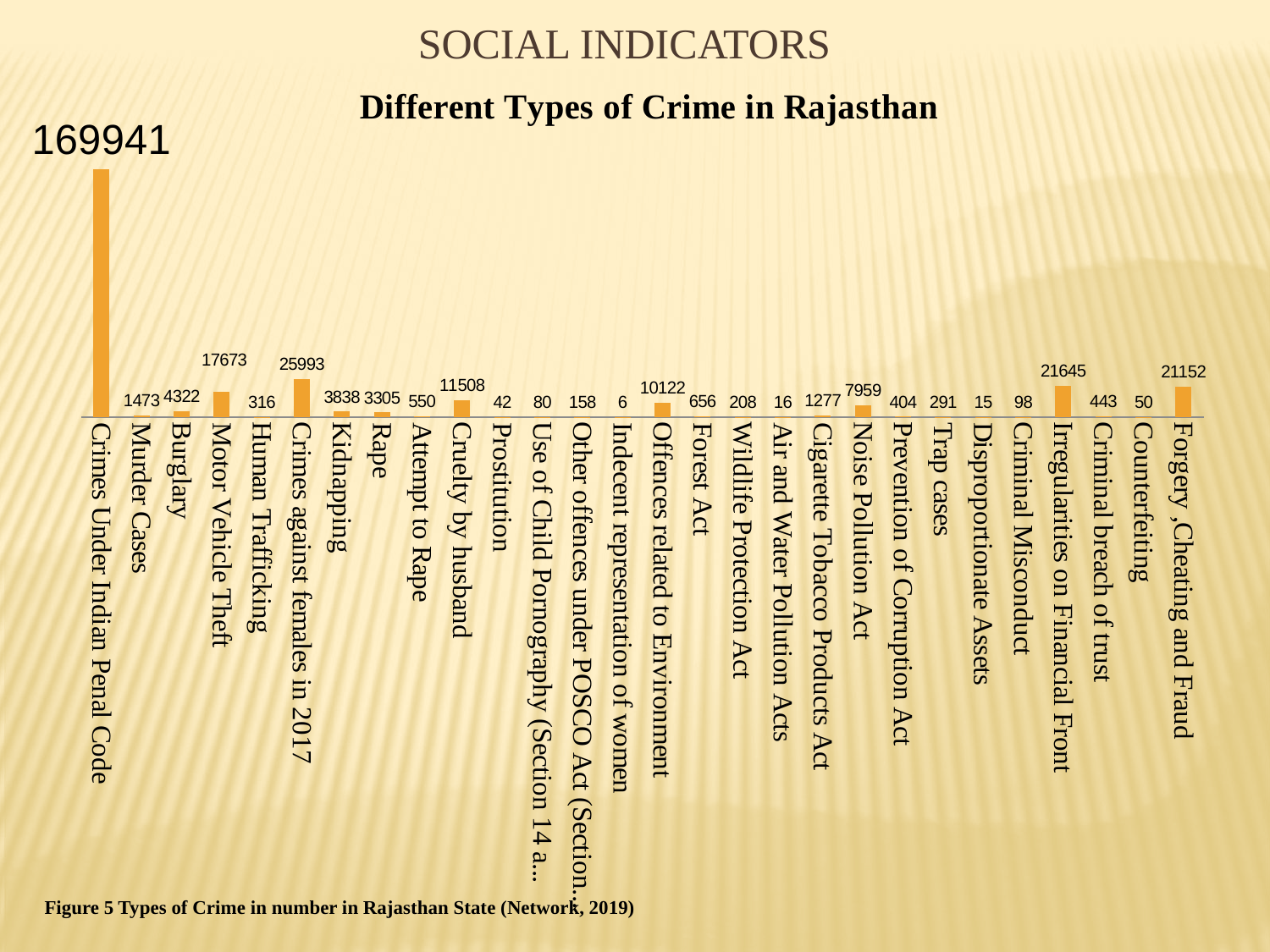

Social INDICATORS

### Chart: Different Types of Crime in Rajasthan

| Category |  |
|---|---|
| Crimes Under Indian Penal Code | 169941.0 |
| Murder Cases | 1473.0 |
| Burglary | 4322.0 |
| Motor Vehicle Theft | 17673.0 |
| Human Trafficking | 316.0 |
| Crimes against females in 2017 | 25993.0 |
| Kidnapping | 3838.0 |
| Rape | 3305.0 |
| Attempt to Rape | 550.0 |
| Cruelty by husband | 11508.0 |
| Prostitution | 42.0 |
| Use of Child Pornography (Section 14 and 15 of POSCO Act ) | 80.0 |
| Other offences under POSCO Act (Section 17 to 22 ) | 158.0 |
| Indecent representation of women | 6.0 |
| Offences related to Environment | 10122.0 |
| Forest Act | 656.0 |
| Wildlife Protection Act | 208.0 |
| Air and Water Pollution Acts | 16.0 |
| Cigarette Tobacco Products Act | 1277.0 |
| Noise Pollution Act | 7959.0 |
| Prevention of Corruption Act | 404.0 |
| Trap cases | 291.0 |
| Disproportionate Assets | 15.0 |
| Criminal Misconduct | 98.0 |
| Irregularities on Financial Front | 21645.0 |
| Criminal breach of trust | 443.0 |
| Counterfeiting | 50.0 |
| Forgery ,Cheating and Fraud | 21152.0 |
Figure 5 Types of Crime in number in Rajasthan State (Network, 2019)